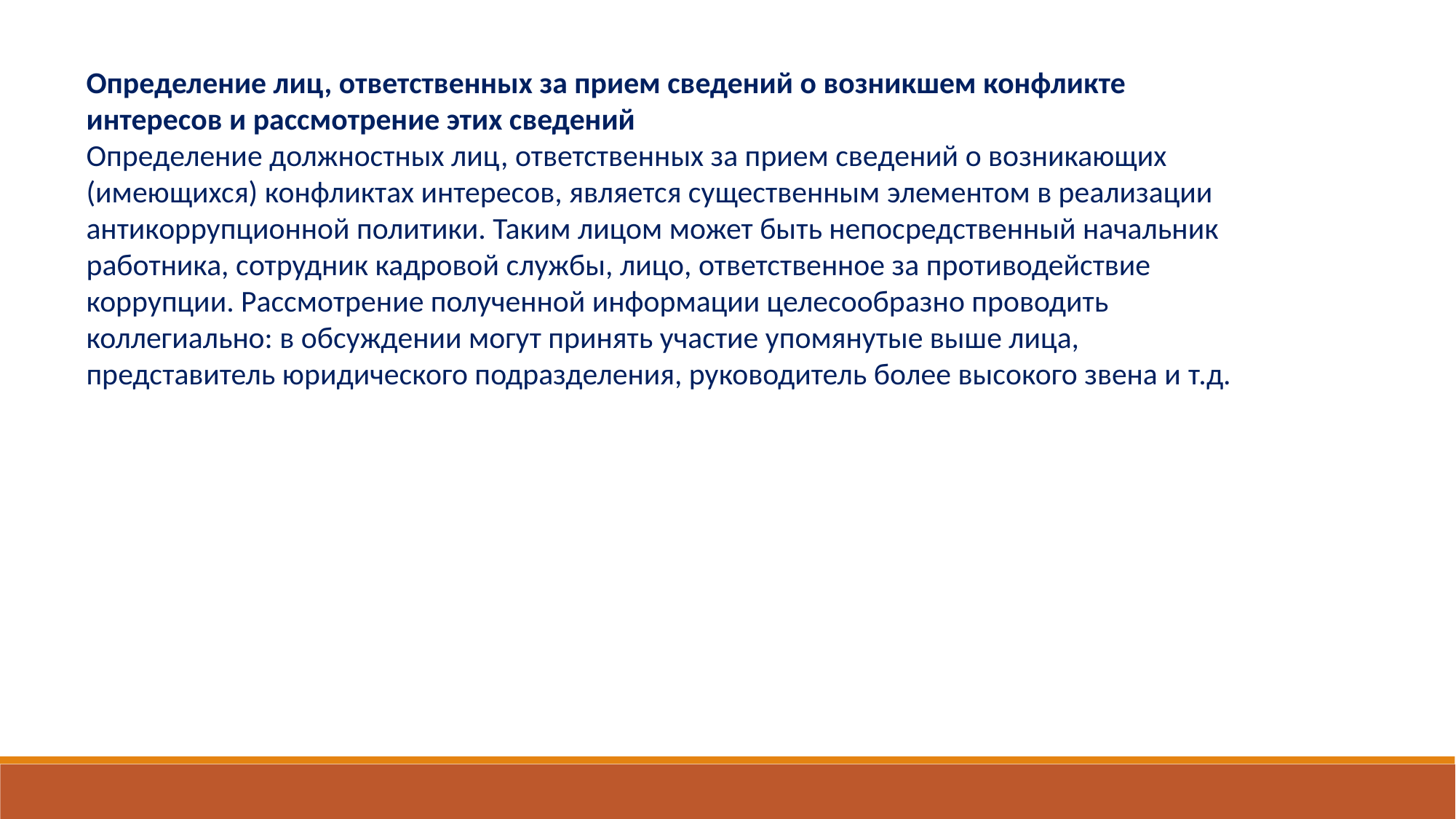

Определение лиц, ответственных за прием сведений о возникшем конфликте интересов и рассмотрение этих сведений
Определение должностных лиц, ответственных за прием сведений о возникающих (имеющихся) конфликтах интересов, является существенным элементом в реализации антикоррупционной политики. Таким лицом может быть непосредственный начальник работника, сотрудник кадровой службы, лицо, ответственное за противодействие коррупции. Рассмотрение полученной информации целесообразно проводить коллегиально: в обсуждении могут принять участие упомянутые выше лица, представитель юридического подразделения, руководитель более высокого звена и т.д.